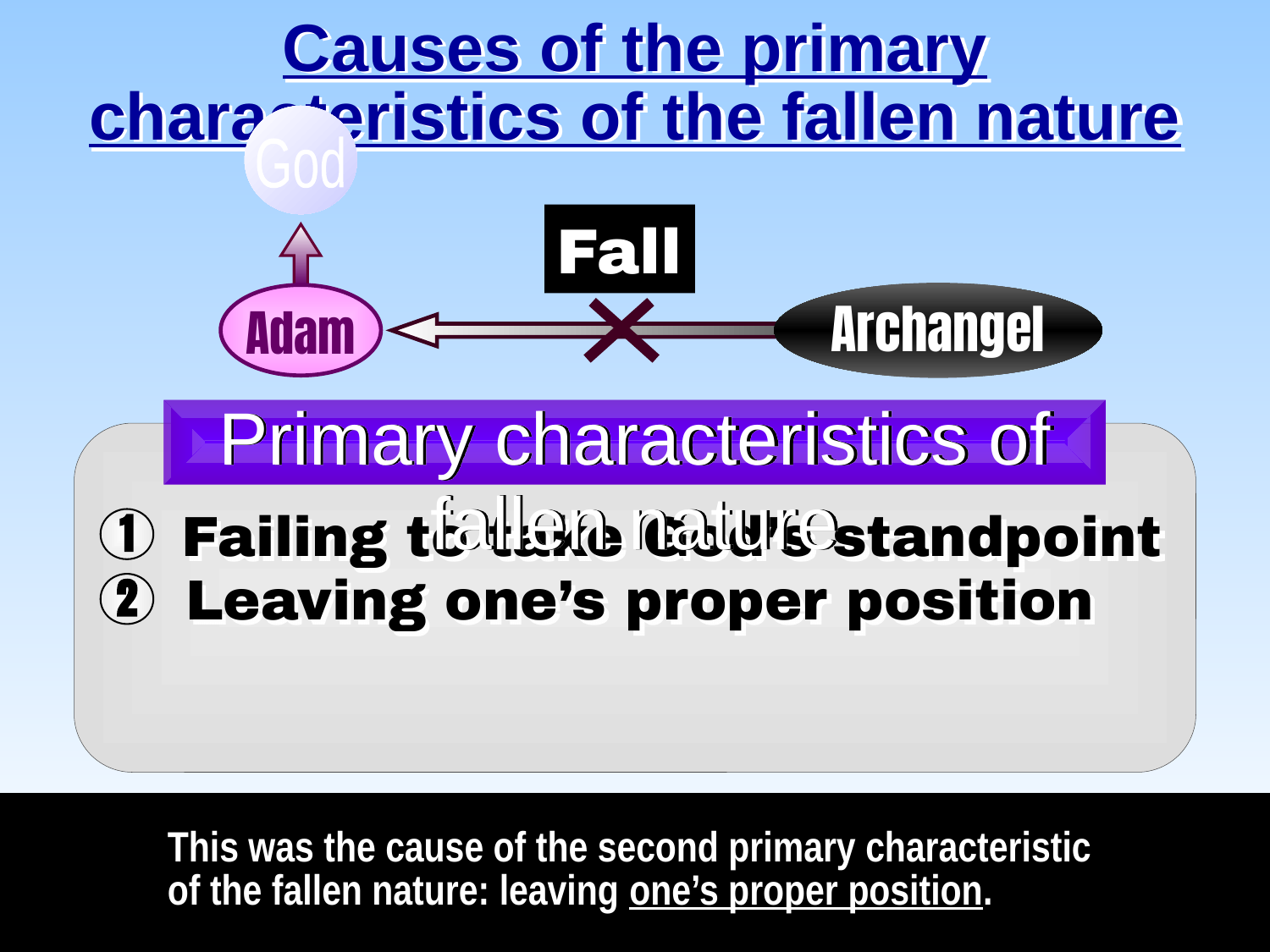

Causes of the primary characteristics of the fallen nature

God
Fall

Archangel

Adam

Primary characteristics of fallen nature

Failing to take God’s standpoint
1
Leaving one’s proper position
2

This was the cause of the second primary characteristic of the fallen nature: leaving one’s proper position.